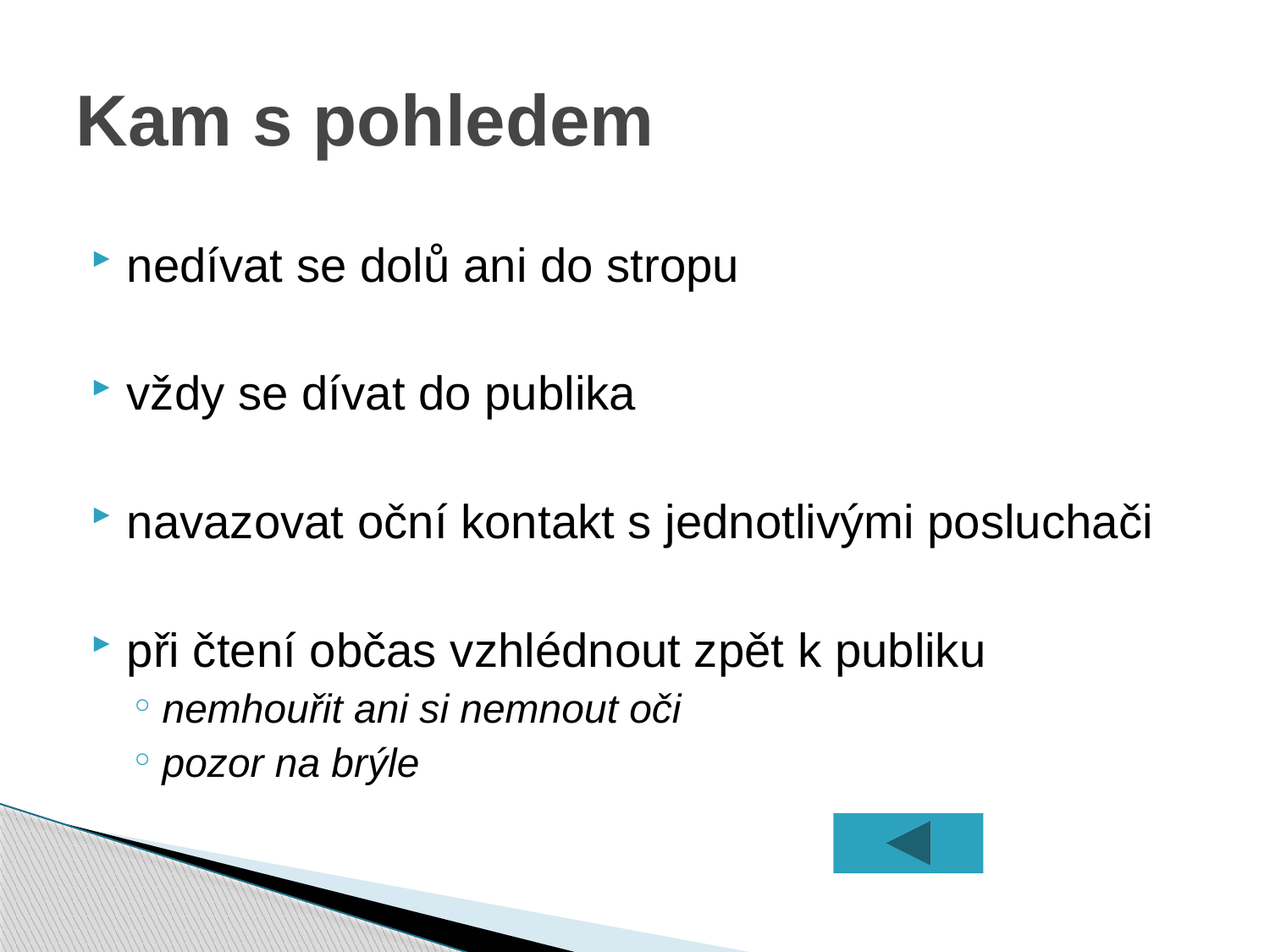

# Kam s pohledem
nedívat se dolů ani do stropu

vždy se dívat do publika

navazovat oční kontakt s jednotlivými posluchači

při čtení občas vzhlédnout zpět k publiku
nemhouřit ani si nemnout oči
pozor na brýle